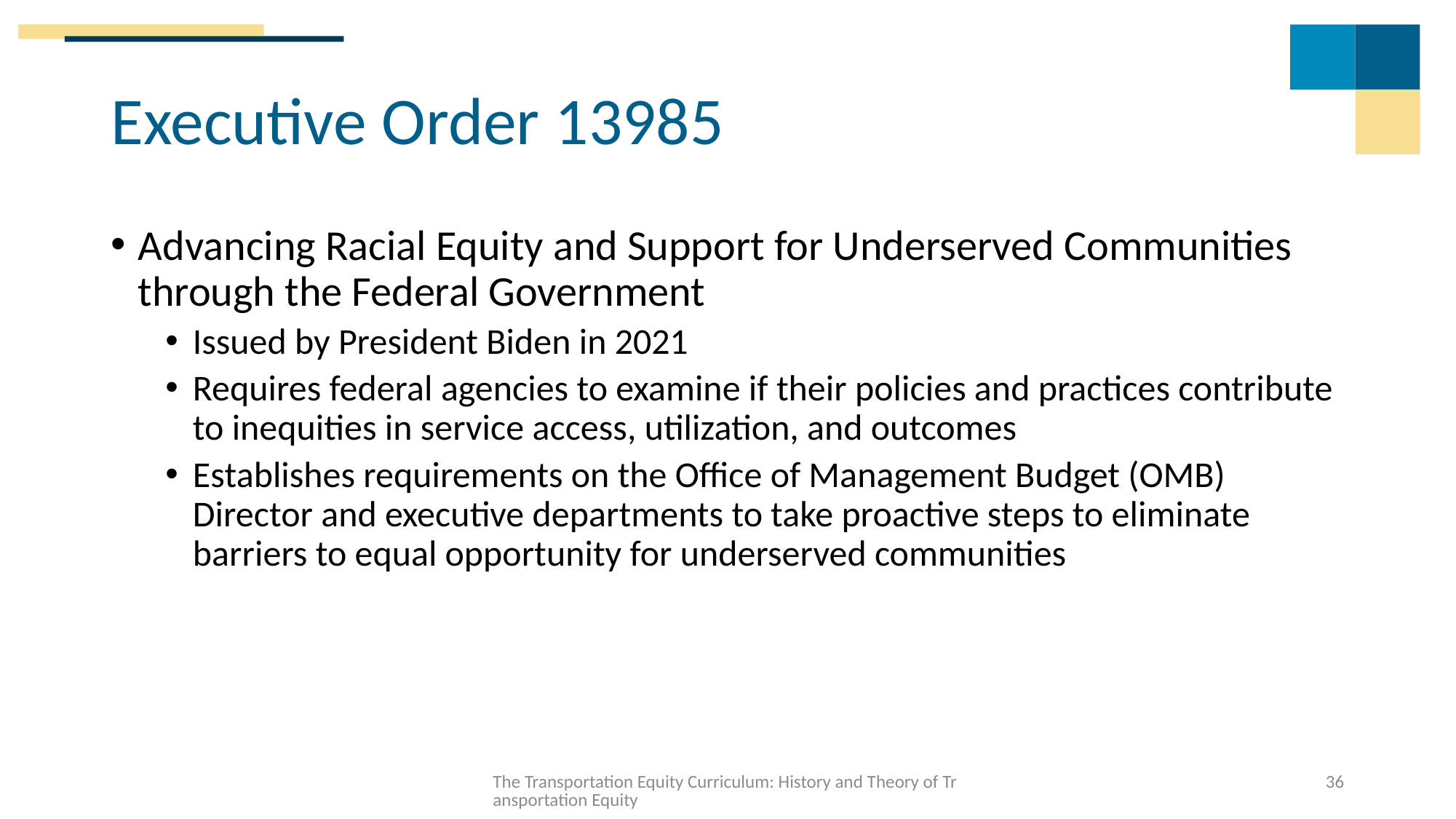

# Executive Order 13985
Advancing Racial Equity and Support for Underserved Communities through the Federal Government
Issued by President Biden in 2021
Requires federal agencies to examine if their policies and practices contribute to inequities in service access, utilization, and outcomes
Establishes requirements on the Office of Management Budget (OMB) Director and executive departments to take proactive steps to eliminate barriers to equal opportunity for underserved communities
The Transportation Equity Curriculum: History and Theory of Transportation Equity
36